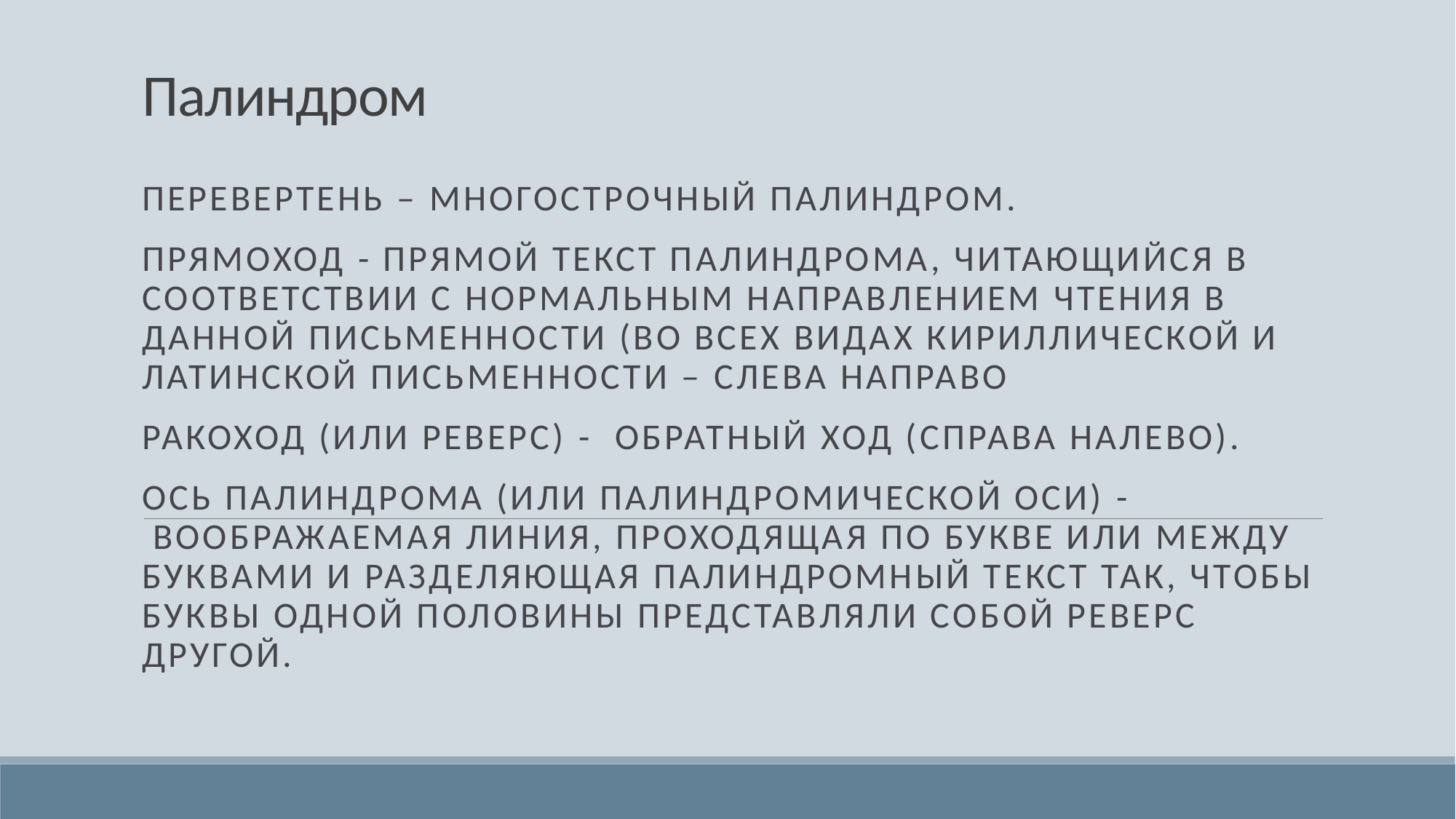

# Палиндром
Перевертень – многострочный палиндром.
Прямоход - прямой текст палиндрома, читающийся в соответствии с нормальным направлением чтения в данной письменности (во всех видах кириллической и латинской письменности – слева направо
Ракоход (или реверс) -  обратный ход (справа налево).
Ось палиндрома (или палиндромической оси) -  воображаемая линия, проходящая по букве или между буквами и разделяющая палиндромный текст так, чтобы буквы одной половины представляли собой реверс другой.